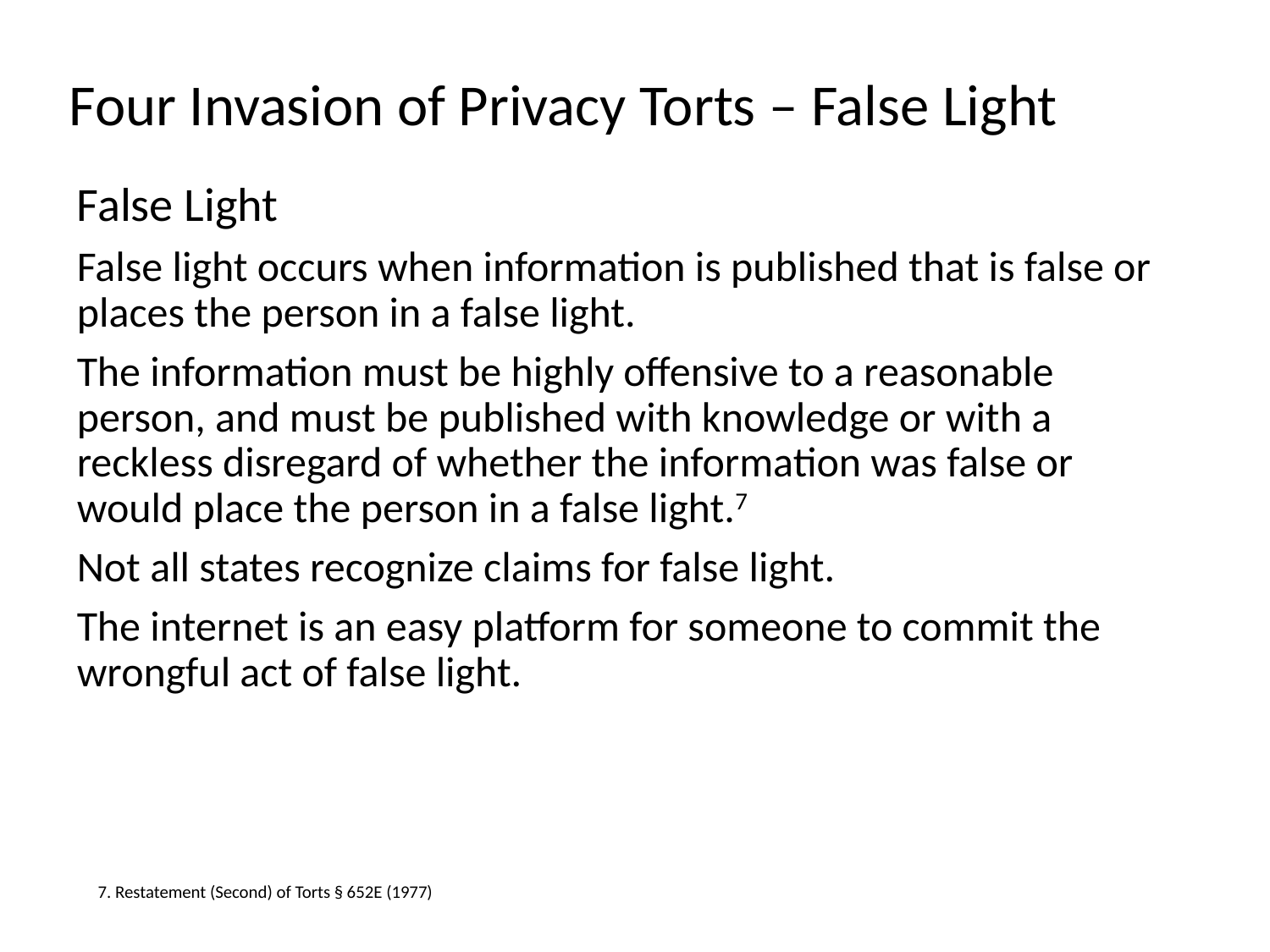

# Four Invasion of Privacy Torts – False Light
False Light
False light occurs when information is published that is false or places the person in a false light.
The information must be highly offensive to a reasonable person, and must be published with knowledge or with a reckless disregard of whether the information was false or would place the person in a false light.7
Not all states recognize claims for false light.
The internet is an easy platform for someone to commit the wrongful act of false light.

7. Restatement (Second) of Torts § 652E (1977)